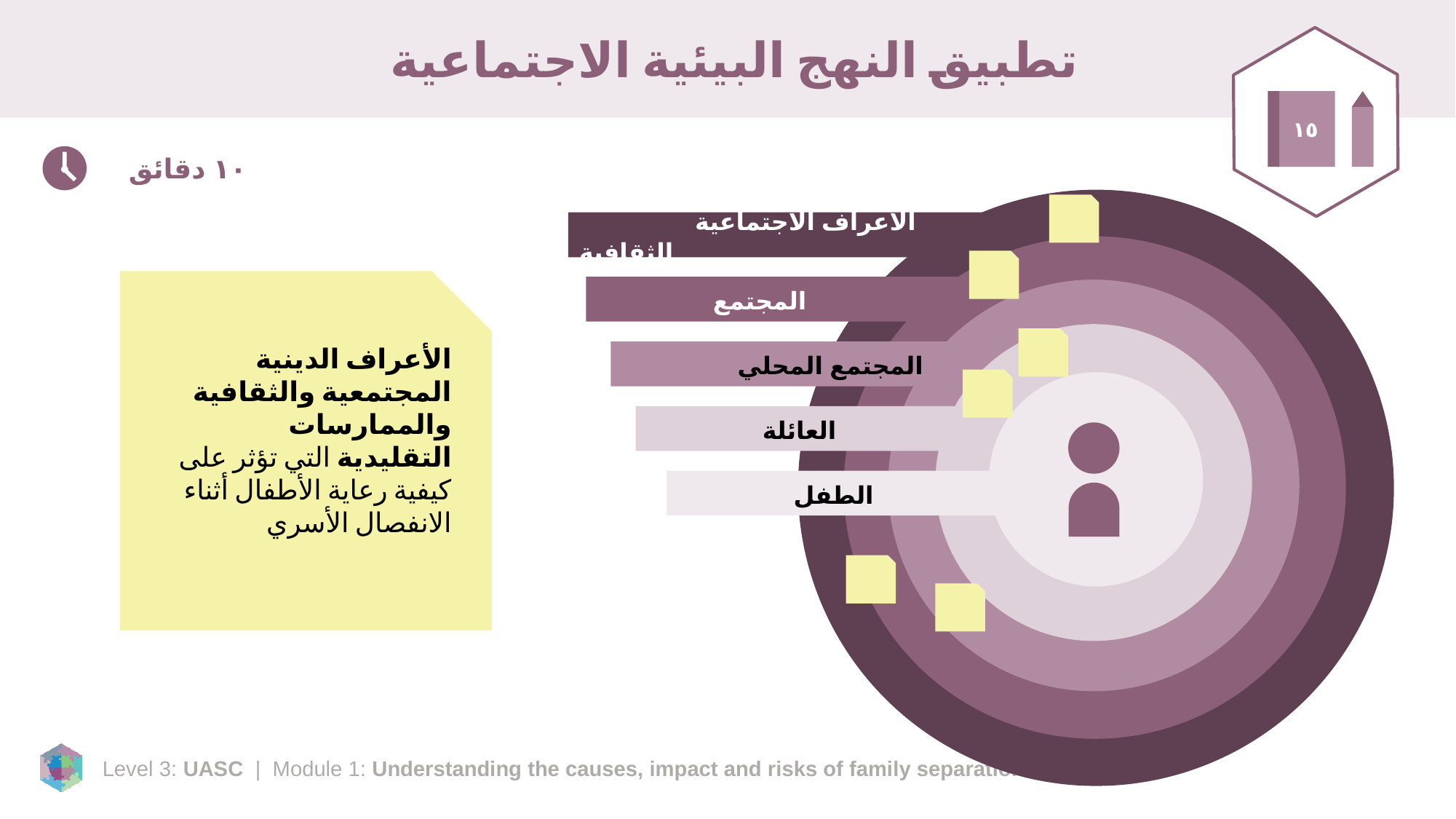

# تطبيق النهج البيئية الاجتماعية

١٥

١٠ دقائق

	 الأعراف الاجتماعية الثقافية
	 المجتمع
	 المجتمع المحلي
	 العائلة
	 الطفل

الأعراف الدينية المجتمعية والثقافية والممارسات التقليدية التي تؤثر على كيفية رعاية الأطفال أثناء الانفصال الأسري